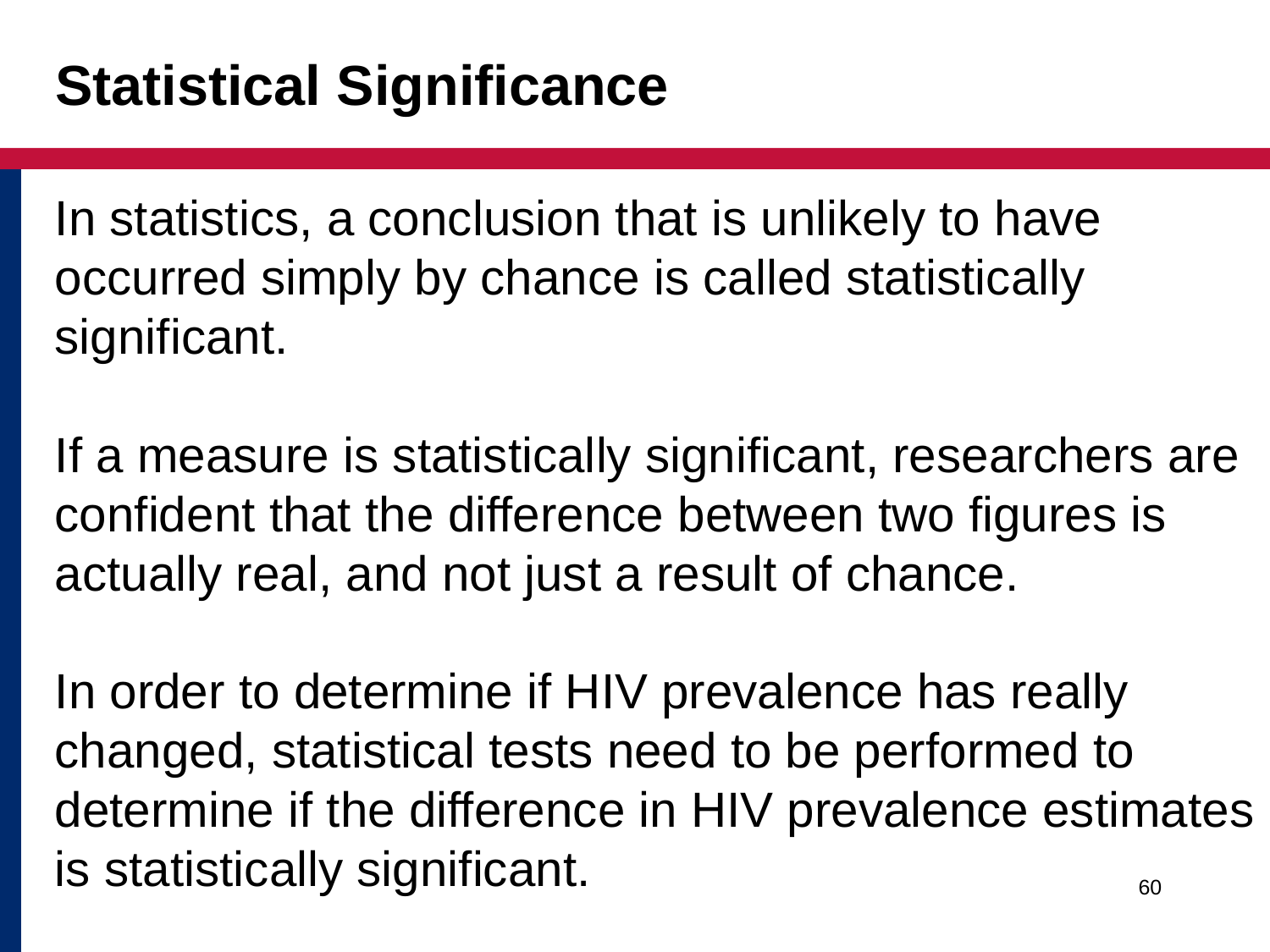

# Statistical Significance
In statistics, a conclusion that is unlikely to have occurred simply by chance is called statistically significant.

If a measure is statistically significant, researchers are confident that the difference between two figures is actually real, and not just a result of chance.

In order to determine if HIV prevalence has really changed, statistical tests need to be performed to determine if the difference in HIV prevalence estimates is statistically significant.
60